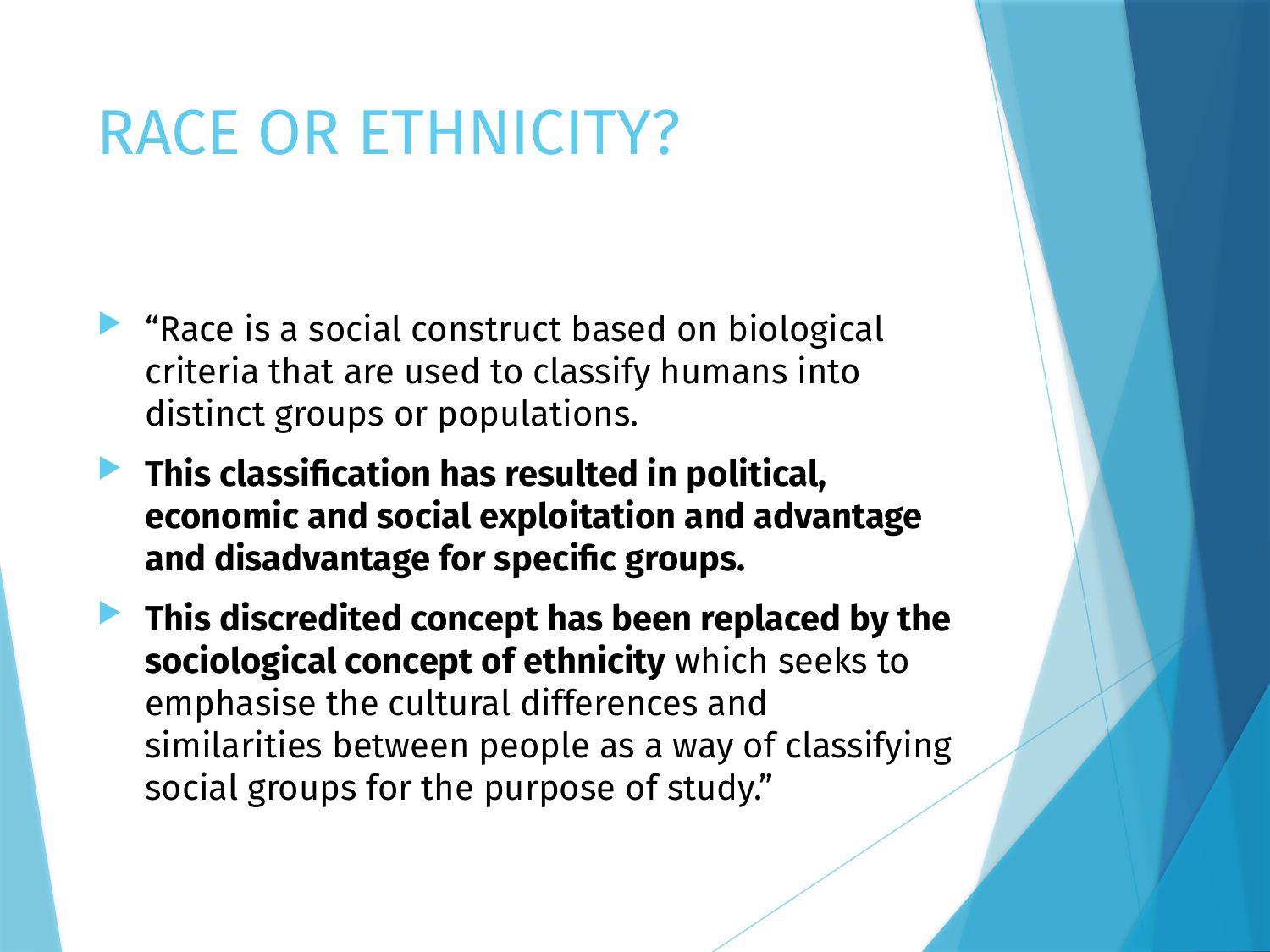

# RACE OR ETHNICITY?
“Race is a social construct based on biological criteria that are used to classify humans into distinct groups or populations.
This classification has resulted in political, economic and social exploitation and advantage and disadvantage for specific groups.
This discredited concept has been replaced by the sociological concept of ethnicity which seeks to emphasise the cultural differences and similarities between people as a way of classifying social groups for the purpose of study.”